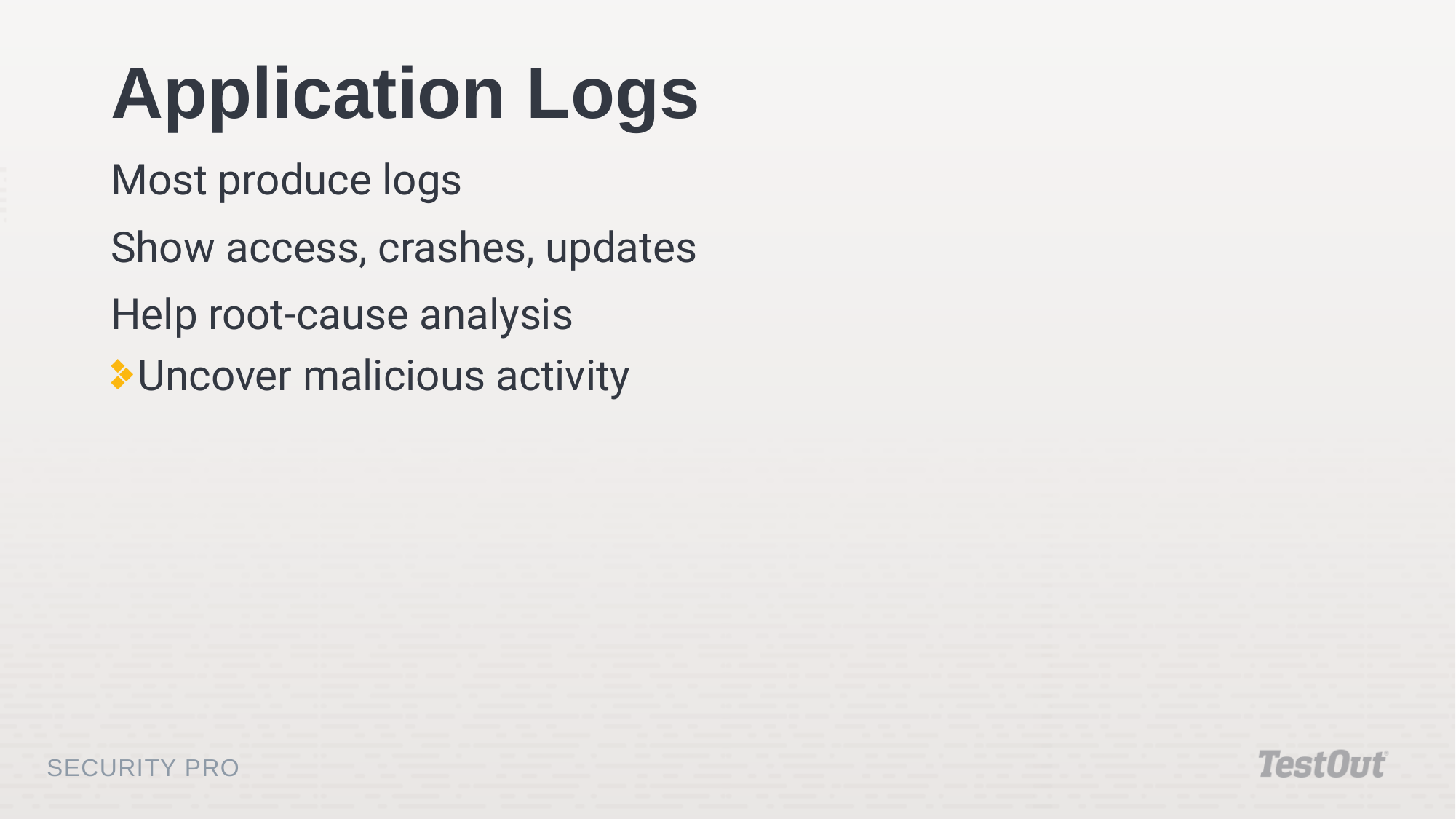

# Application Logs
Most produce logs
Show access, crashes, updates
Help root-cause analysis
Uncover malicious activity
Security Pro